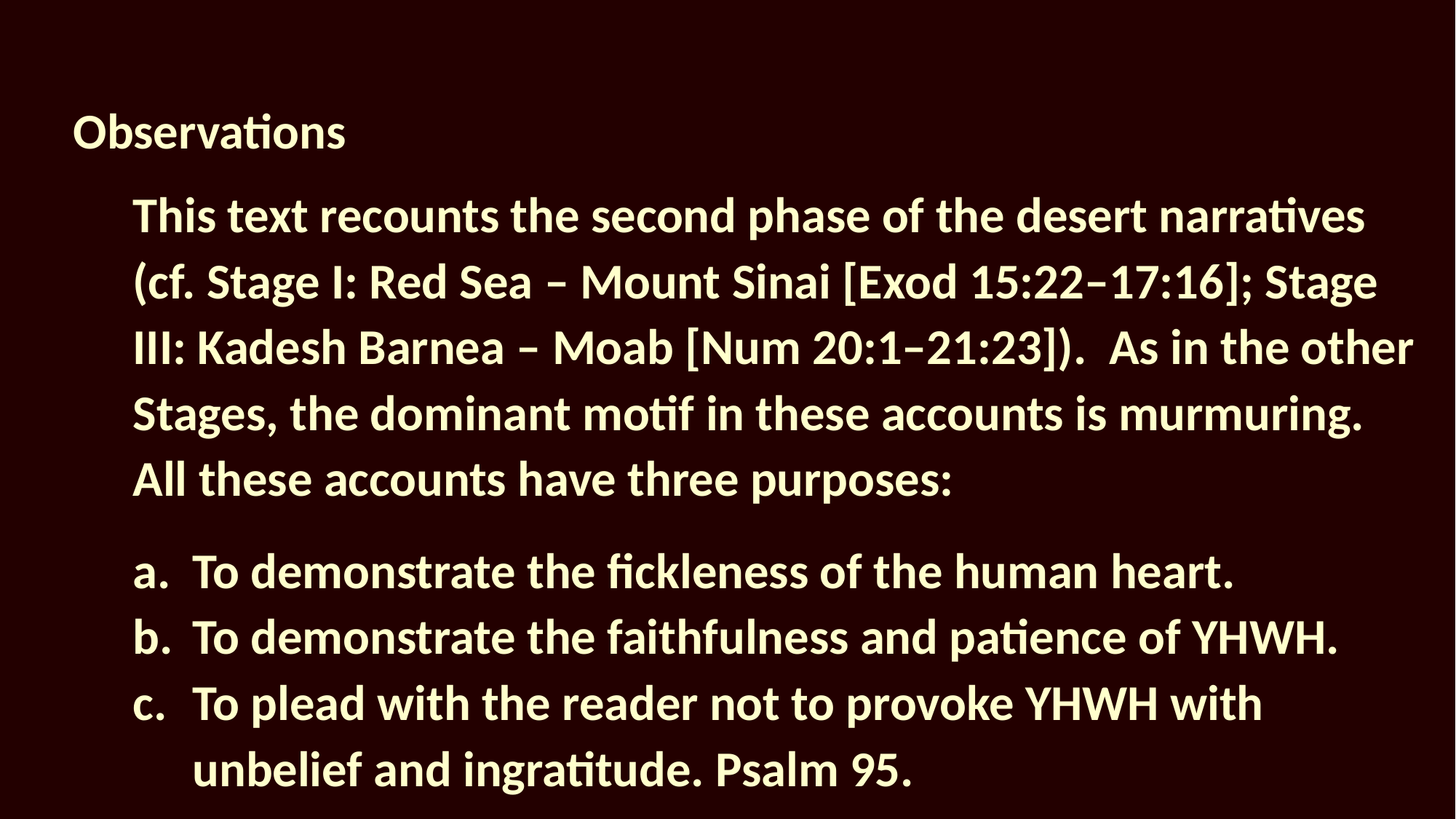

Observations
This text recounts the second phase of the desert narratives (cf. Stage I: Red Sea – Mount Sinai [Exod 15:22–17:16]; Stage III: Kadesh Barnea – Moab [Num 20:1–21:23]).  As in the other Stages, the dominant motif in these accounts is murmuring. All these accounts have three purposes:
a.	To demonstrate the fickleness of the human heart.
b.	To demonstrate the faithfulness and patience of YHWH.
c.	To plead with the reader not to provoke YHWH with unbelief and ingratitude. Psalm 95.